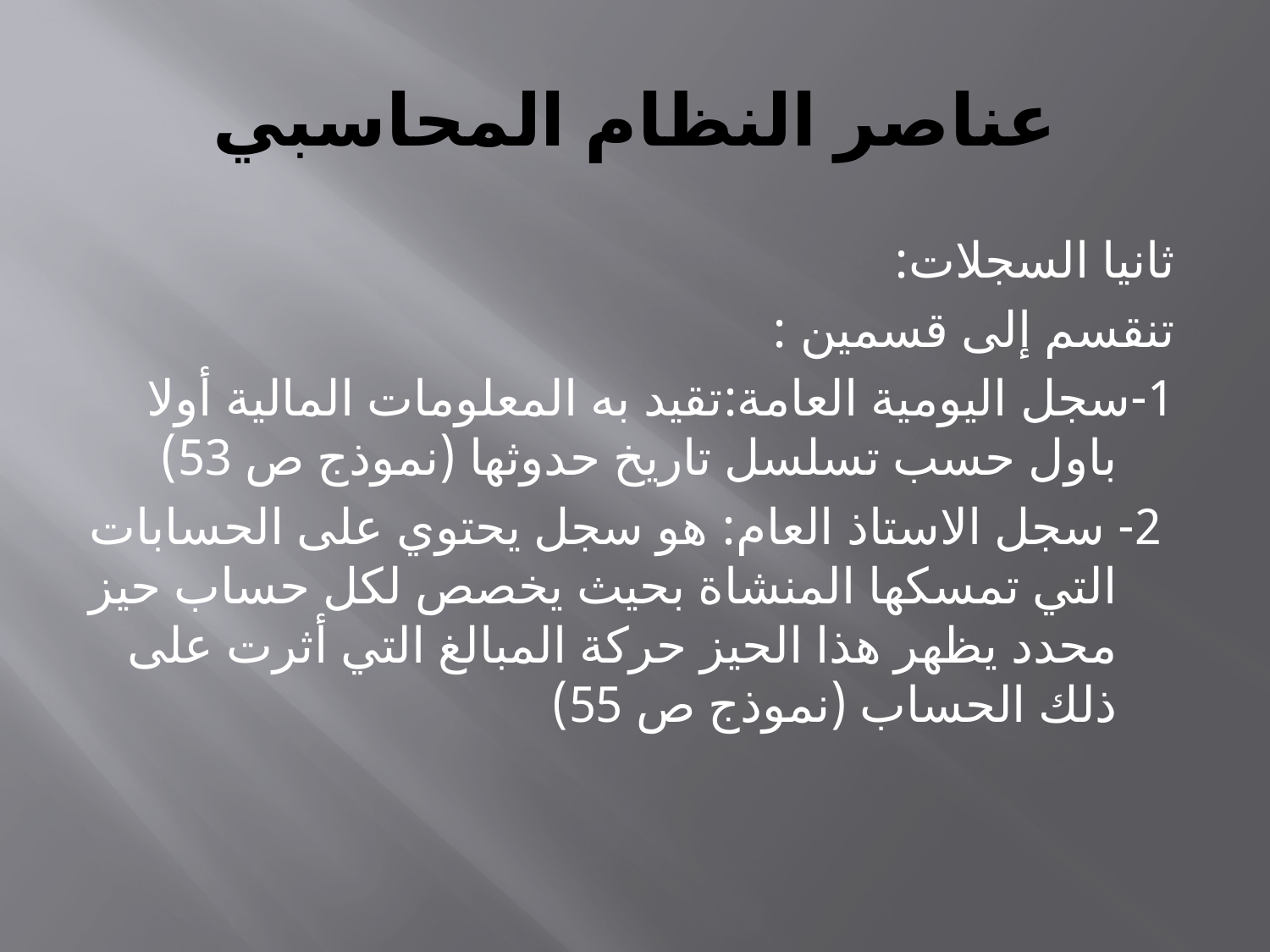

# عناصر النظام المحاسبي
ثانيا السجلات:
تنقسم إلى قسمين :
1-سجل اليومية العامة:تقيد به المعلومات المالية أولا باول حسب تسلسل تاريخ حدوثها (نموذج ص 53)
 2- سجل الاستاذ العام: هو سجل يحتوي على الحسابات التي تمسكها المنشاة بحيث يخصص لكل حساب حيز محدد يظهر هذا الحيز حركة المبالغ التي أثرت على ذلك الحساب (نموذج ص 55)